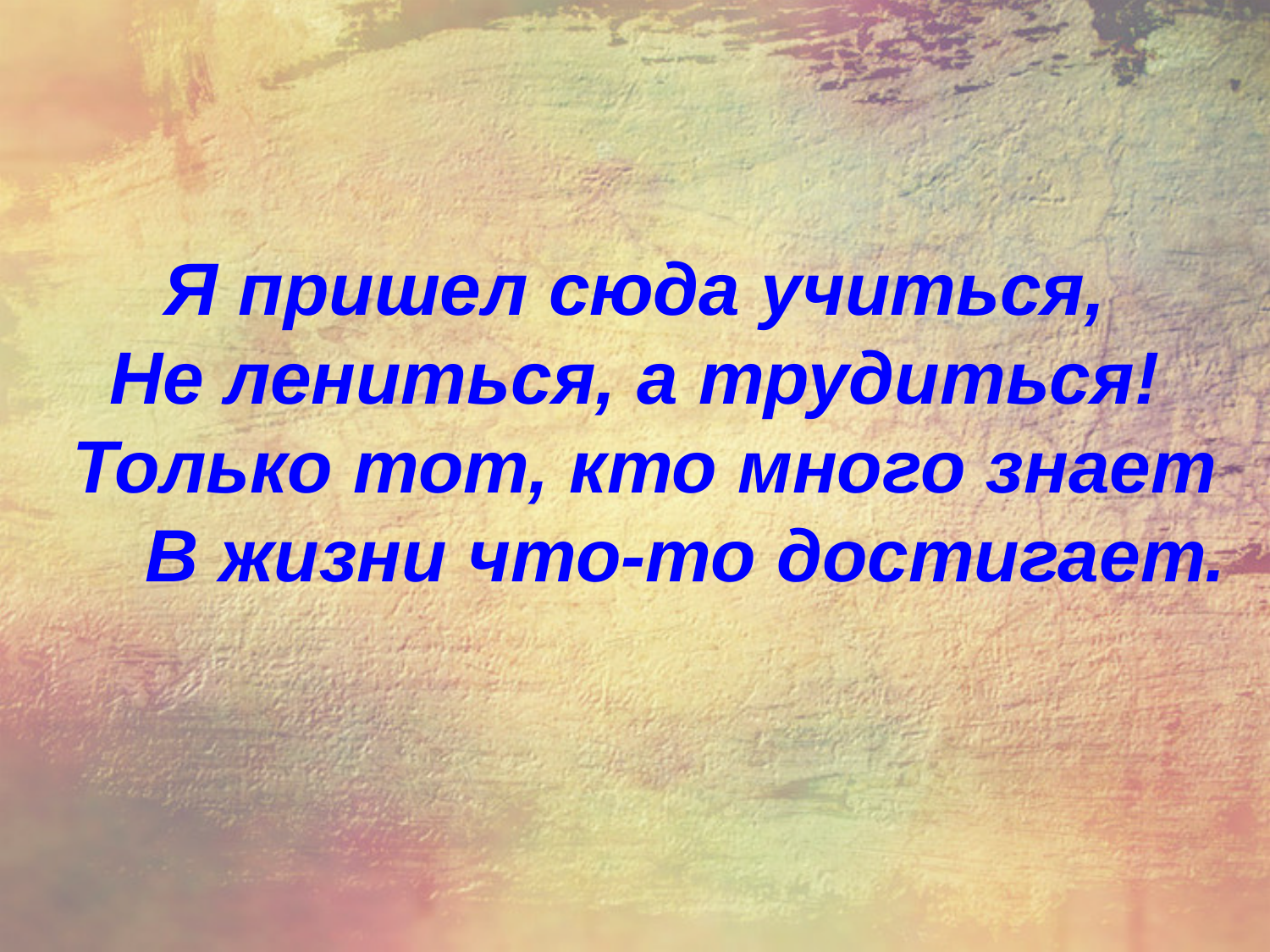

# Я пришел сюда учиться, Не лениться, а трудиться! Только тот, кто много знает В жизни что-то достигает.